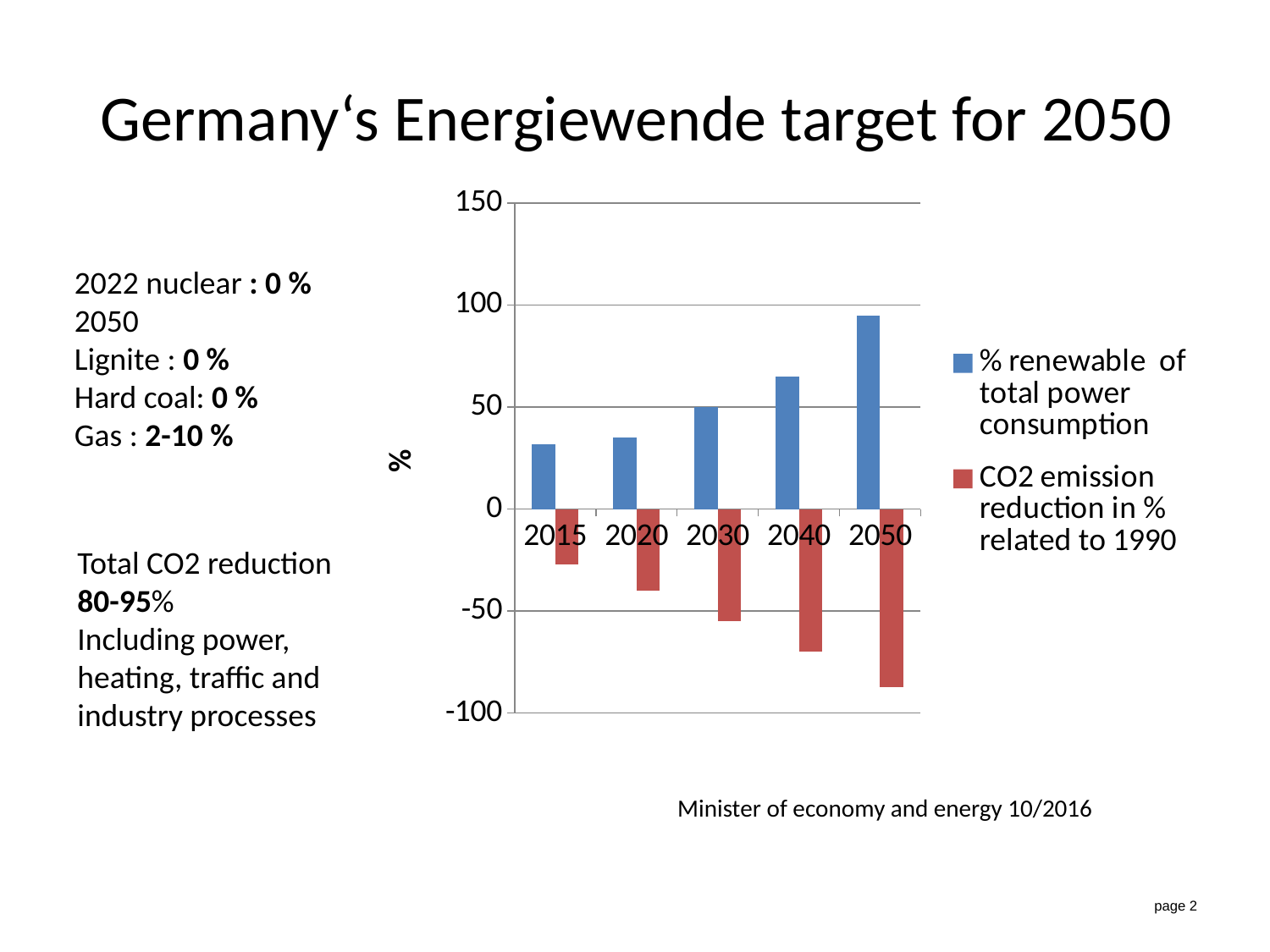

# Germany‘s Energiewende target for 2050

### Chart

| Category | % renewable  of total power consumption | CO2 emission reduction in % related to 1990 |
|---|---|---|
| 2015 | 31.6 | -27.2 |
| 2020 | 35.0 | -40.0 |
| 2030 | 50.0 | -55.0 |
| 2040 | 65.0 | -70.0 |
| 2050 | 95.0 | -87.5 |
2022 nuclear : 0 %
2050
Lignite : 0 %
Hard coal: 0 %
Gas : 2-10 %
Total CO2 reduction 80-95%
Including power, heating, traffic and industry processes
Minister of economy and energy 10/2016

            page 2